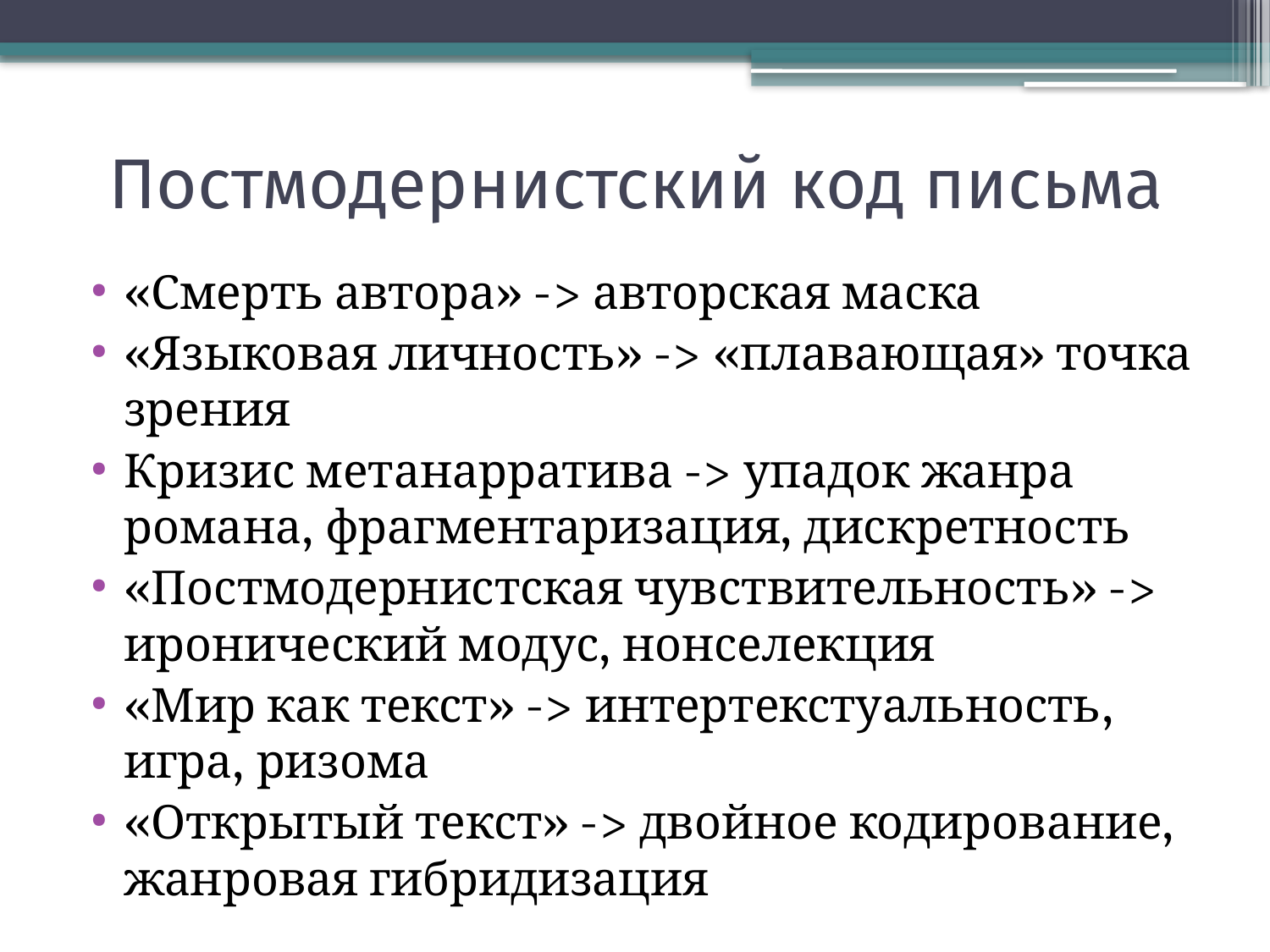

# Постмодернистский код письма
«Смерть автора» -> авторская маска
«Языковая личность» -> «плавающая» точка зрения
Кризис метанарратива -> упадок жанра романа, фрагментаризация, дискретность
«Постмодернистская чувствительность» -> иронический модус, нонселекция
«Мир как текст» -> интертекстуальность, игра, ризома
«Открытый текст» -> двойное кодирование, жанровая гибридизация